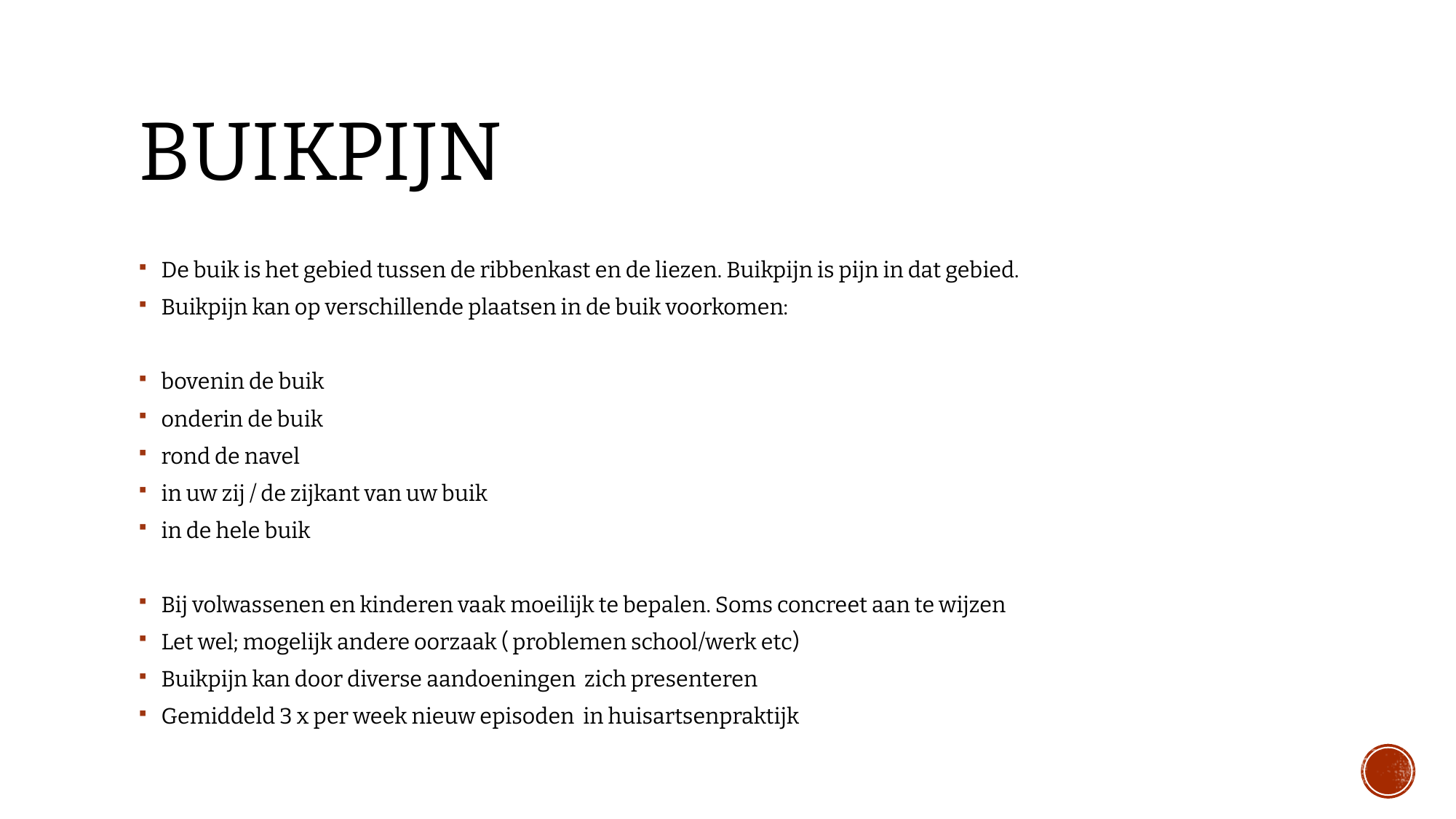

# Buikpijn
De buik is het gebied tussen de ribbenkast en de liezen. Buikpijn is pijn in dat gebied.
Buikpijn kan op verschillende plaatsen in de buik voorkomen:

bovenin de buik
onderin de buik
rond de navel
in uw zij / de zijkant van uw buik
in de hele buik

Bij volwassenen en kinderen vaak moeilijk te bepalen. Soms concreet aan te wijzen
Let wel; mogelijk andere oorzaak ( problemen school/werk etc)
Buikpijn kan door diverse aandoeningen  zich presenteren
Gemiddeld 3 x per week nieuw episoden  in huisartsenpraktijk